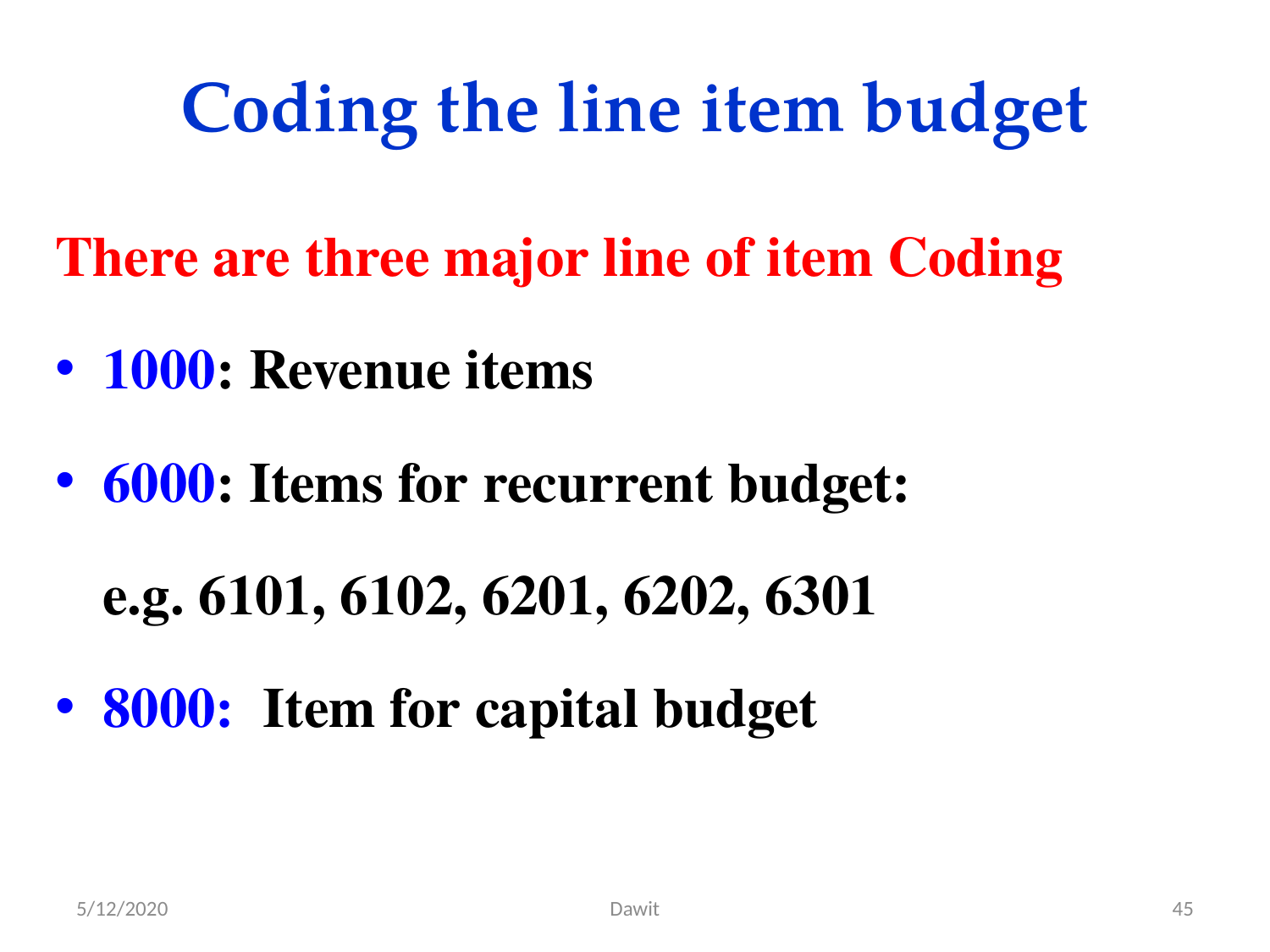

# Coding the line item budget
There are three major line of item Coding
1000: Revenue items
6000: Items for recurrent budget:
	e.g. 6101, 6102, 6201, 6202, 6301
8000:  Item for capital budget

5/12/2020
Dawit
45